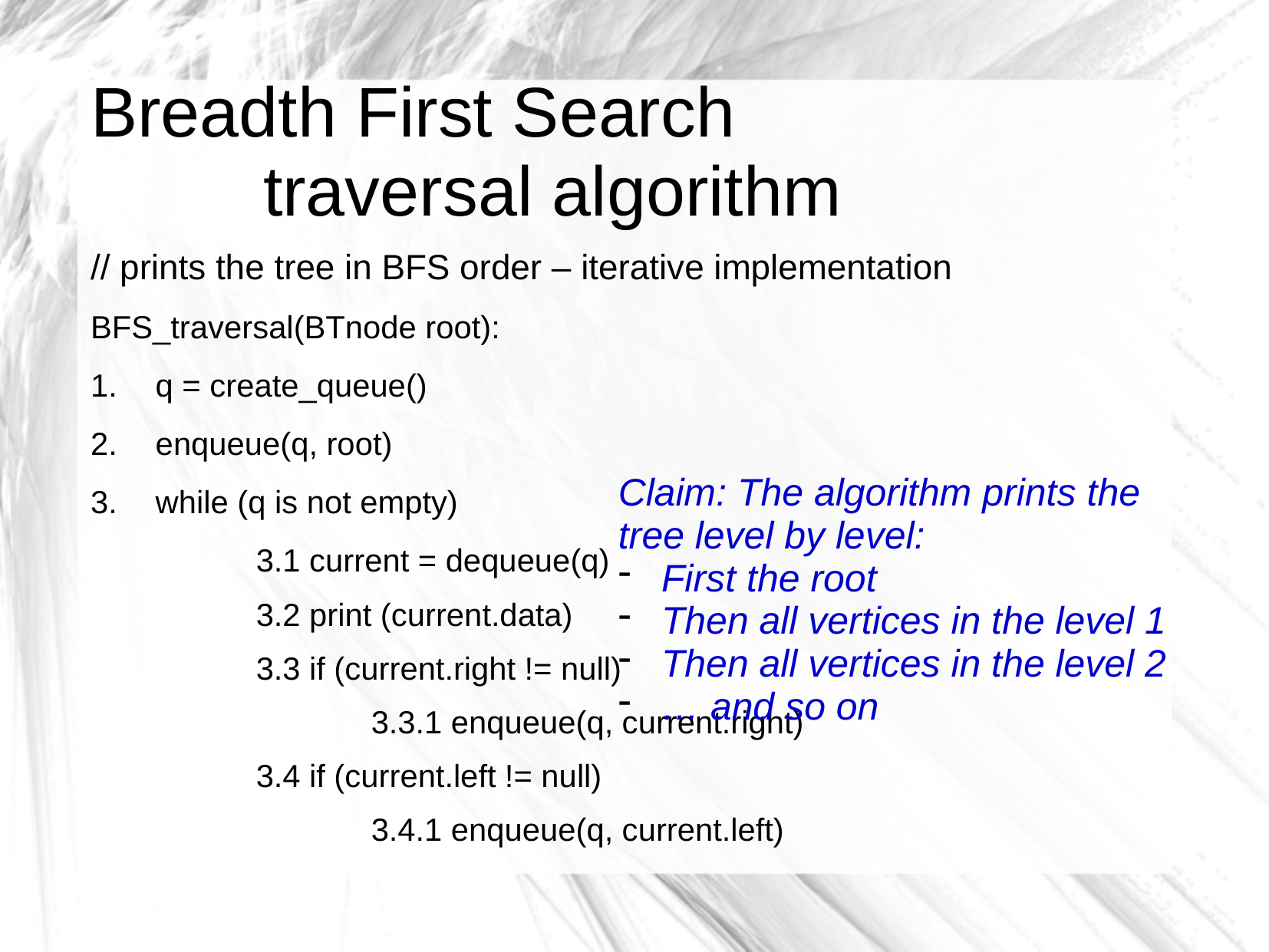

# Breadth First Search traversal algorithm
// prints the tree in BFS order – iterative implementation
BFS_traversal(BTnode root):
q = create_queue()
enqueue(q, root)
while (q is not empty)
	3.1 current = dequeue(q)
	3.2 print (current.data)
	3.3 if (current.right != null)
		3.3.1 enqueue(q, current.right)
	3.4 if (current.left != null)
		3.4.1 enqueue(q, current.left)
Claim: The algorithm prints the tree level by level:
First the root
Then all vertices in the level 1
Then all vertices in the level 2
… and so on